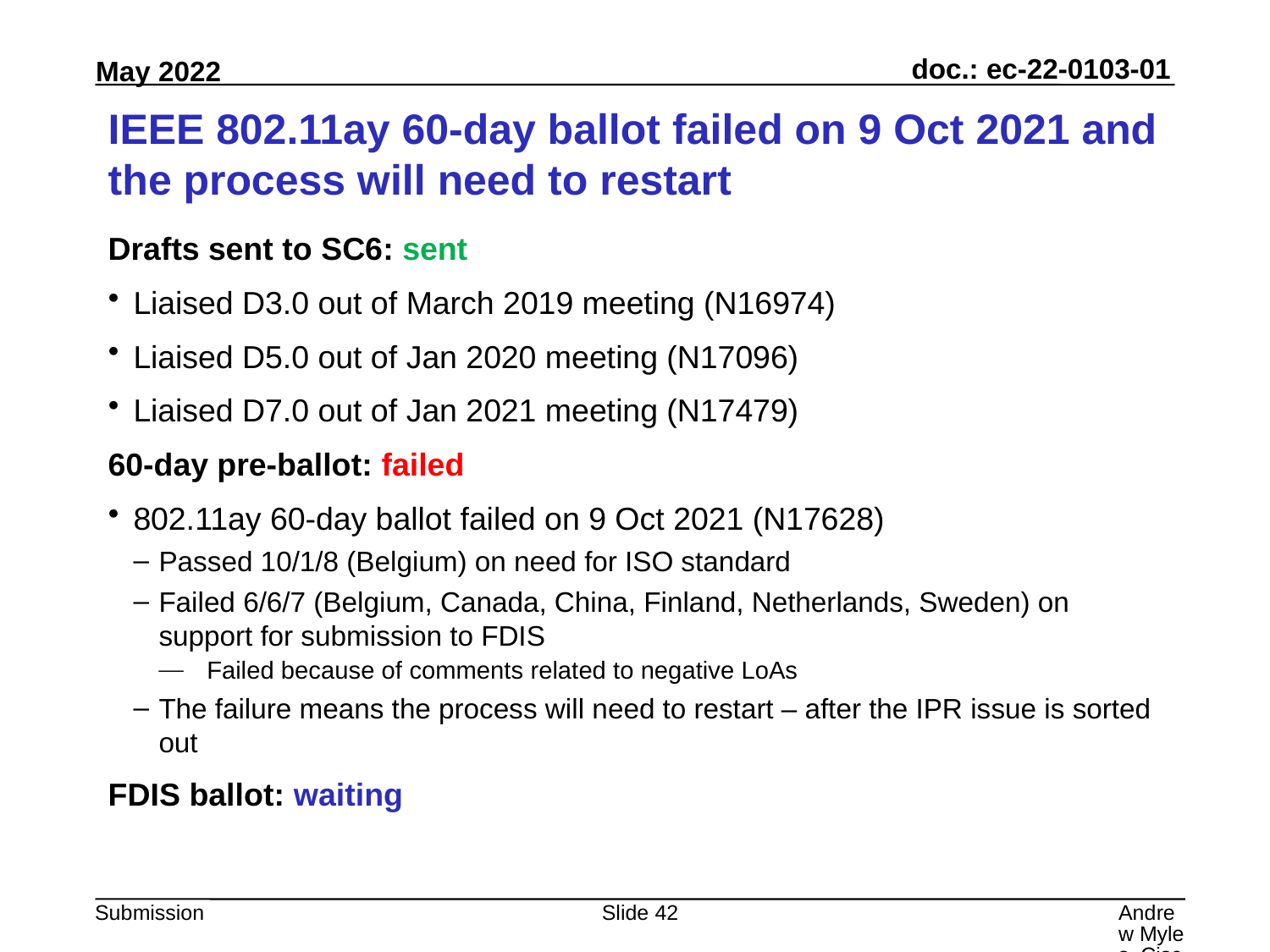

# IEEE 802.11ay 60-day ballot failed on 9 Oct 2021 and the process will need to restart
Drafts sent to SC6: sent
Liaised D3.0 out of March 2019 meeting (N16974)
Liaised D5.0 out of Jan 2020 meeting (N17096)
Liaised D7.0 out of Jan 2021 meeting (N17479)
60-day pre-ballot: failed
802.11ay 60-day ballot failed on 9 Oct 2021 (N17628)
Passed 10/1/8 (Belgium) on need for ISO standard
Failed 6/6/7 (Belgium, Canada, China, Finland, Netherlands, Sweden) on support for submission to FDIS
Failed because of comments related to negative LoAs
The failure means the process will need to restart – after the IPR issue is sorted out
FDIS ballot: waiting

Slide 42
Andrew Myles, Cisco